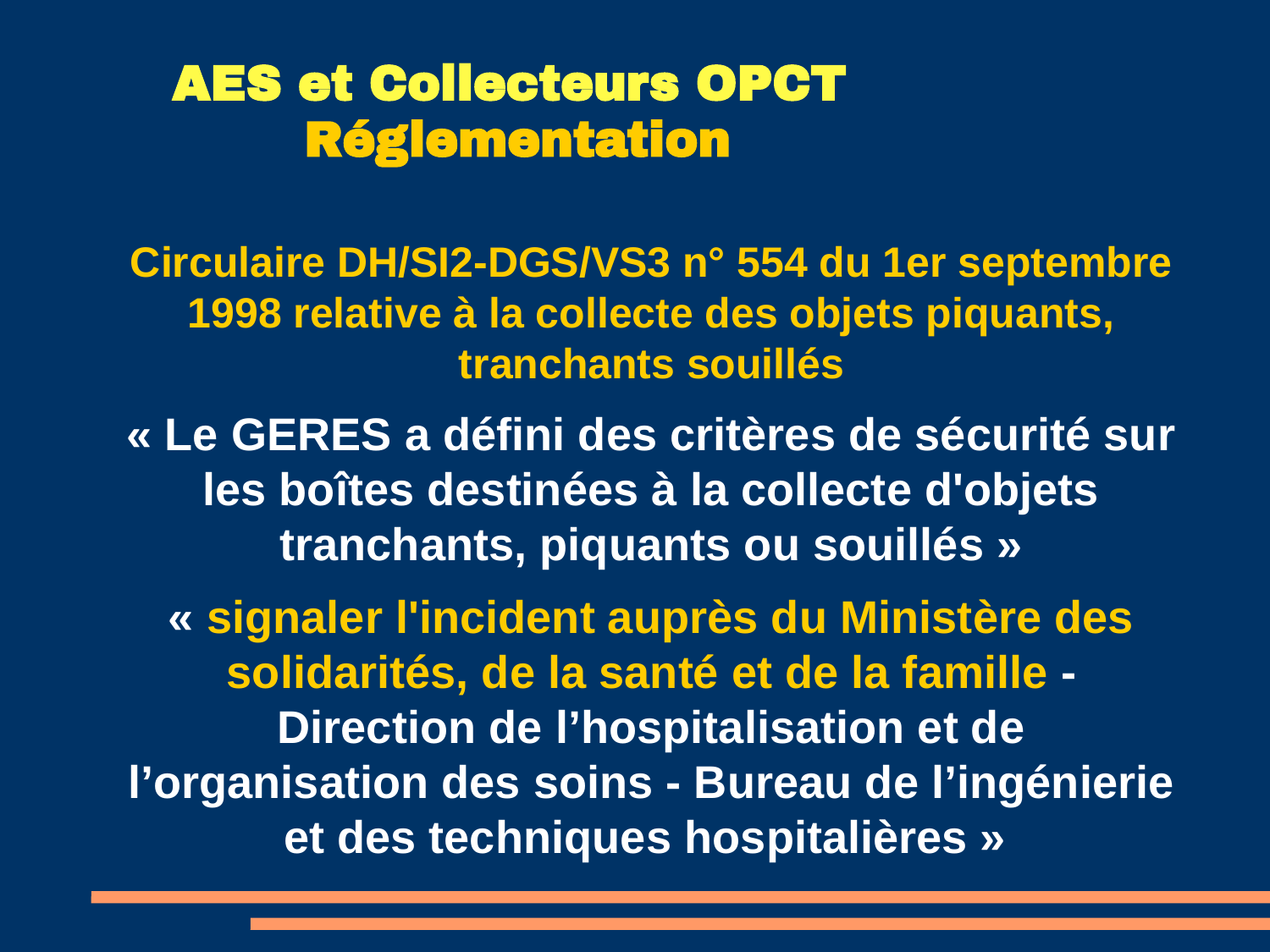

AES et Collecteurs OPCT
Réglementation
Circulaire DH/SI2-DGS/VS3 n° 554 du 1er septembre 1998 relative à la collecte des objets piquants, tranchants souillés
« Le GERES a défini des critères de sécurité sur les boîtes destinées à la collecte d'objets tranchants, piquants ou souillés »
« signaler l'incident auprès du Ministère des solidarités, de la santé et de la famille - Direction de l’hospitalisation et de l’organisation des soins - Bureau de l’ingénierie et des techniques hospitalières »